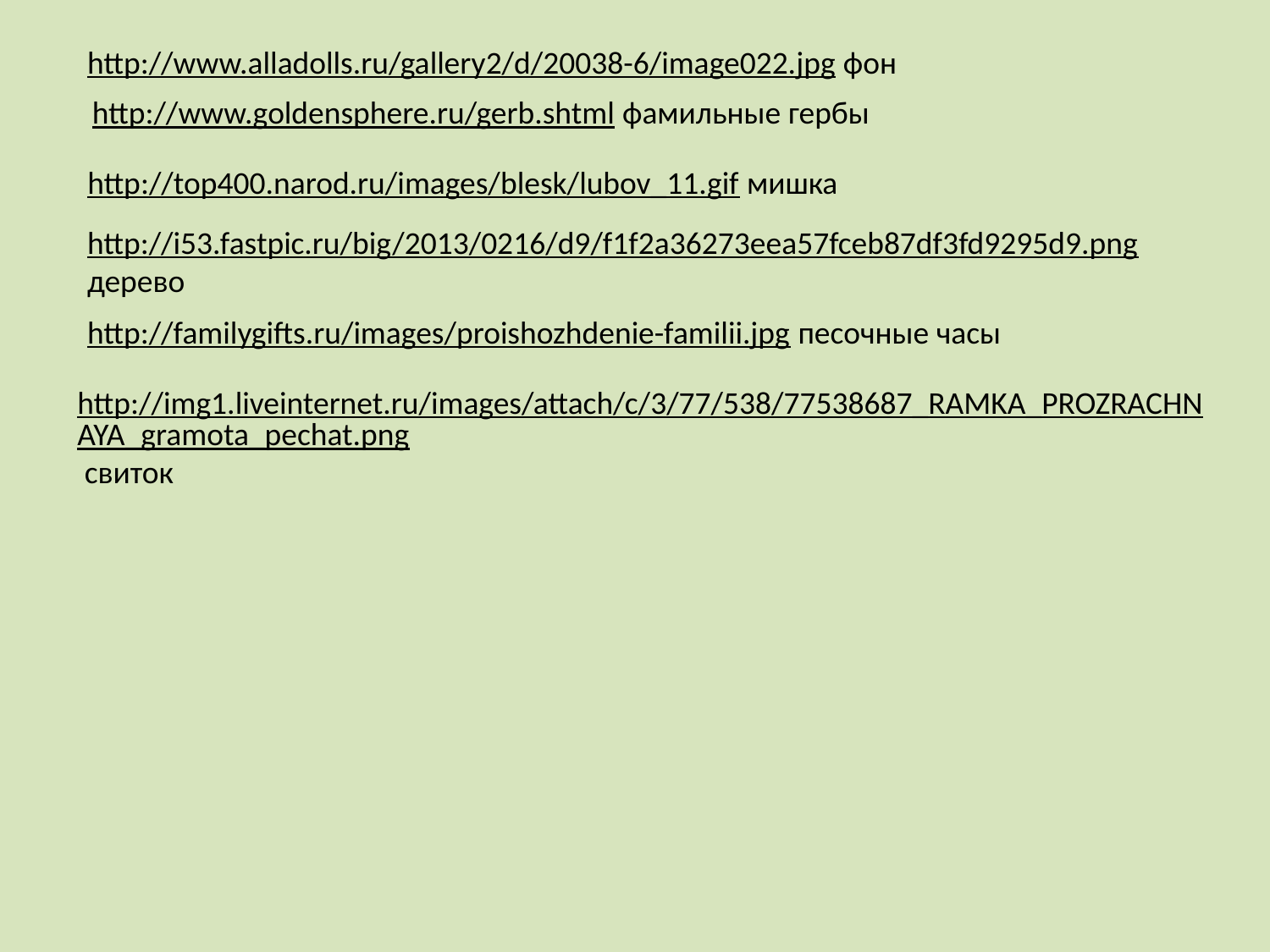

http://www.alladolls.ru/gallery2/d/20038-6/image022.jpg фон
http://www.goldensphere.ru/gerb.shtml фамильные гербы
http://top400.narod.ru/images/blesk/lubov_11.gif мишка
http://i53.fastpic.ru/big/2013/0216/d9/f1f2a36273eea57fceb87df3fd9295d9.png дерево
http://familygifts.ru/images/proishozhdenie-familii.jpg песочные часы
http://img1.liveinternet.ru/images/attach/c/3/77/538/77538687_RAMKA_PROZRACHNAYA_gramota_pechat.png свиток